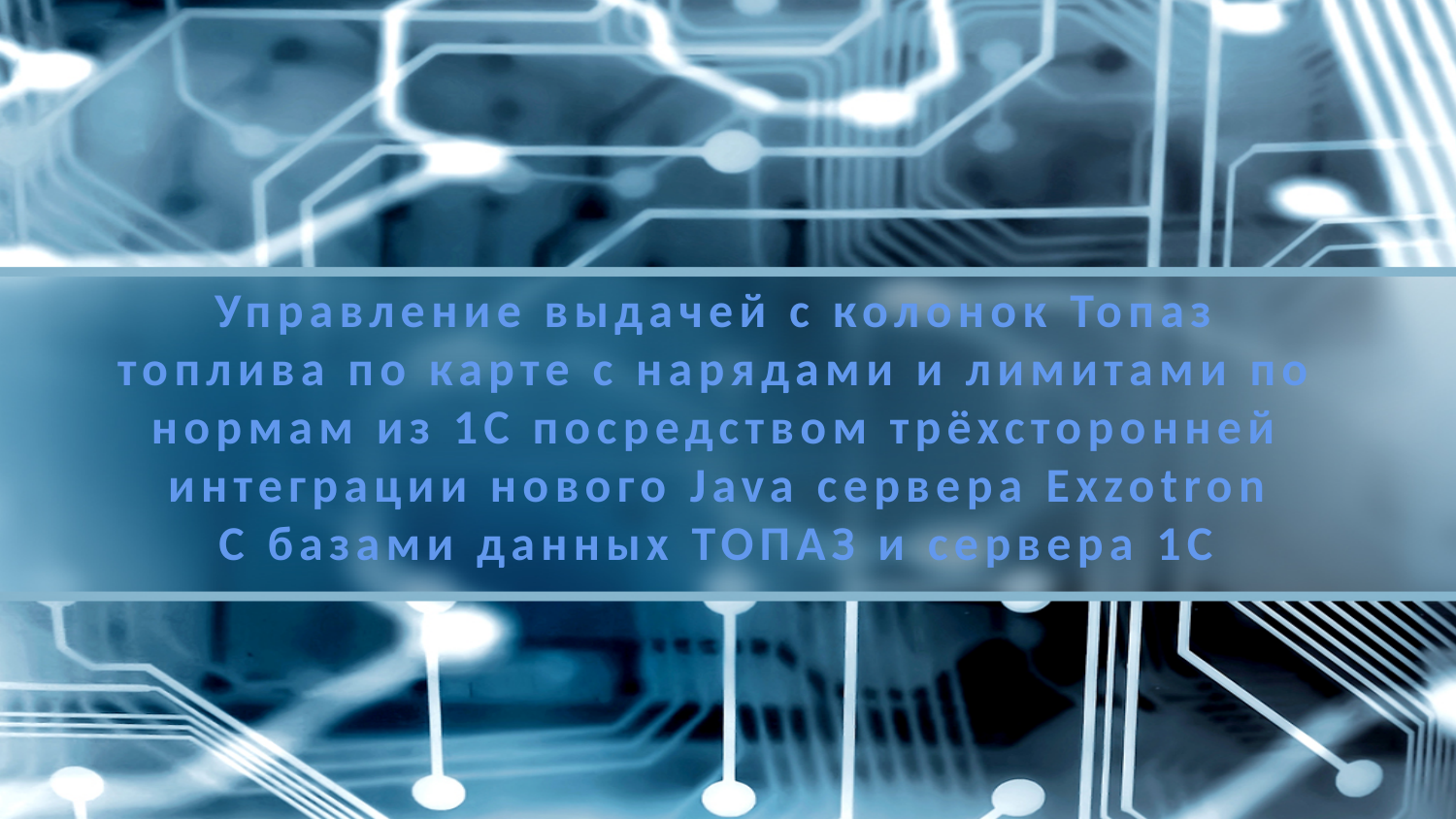

Управление выдачей с колонок Топаз топлива по карте с нарядами и лимитами по нормам из 1С посредством трёхсторонней интеграции нового Java сервера Exzotron
С базами данных ТОПАЗ и сервера 1С